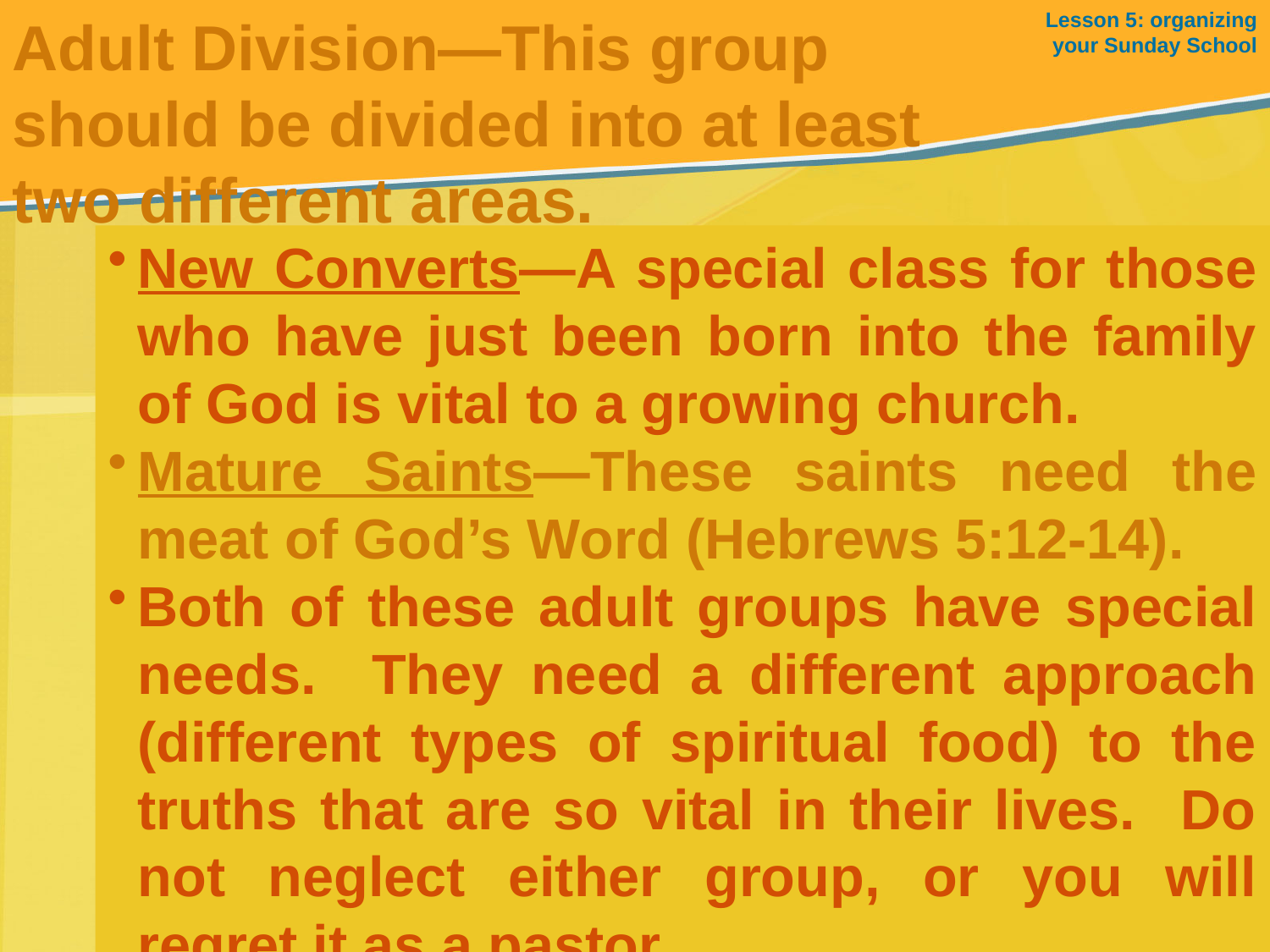

Adult Division—This group should be divided into at least two different areas.
Lesson 5: organizing your Sunday School
New Converts—A special class for those who have just been born into the family of God is vital to a growing church.
Mature Saints—These saints need the meat of God’s Word (Hebrews 5:12-14).
Both of these adult groups have special needs.  They need a different approach (different types of spiritual food) to the truths that are so vital in their lives.  Do not neglect either group, or you will regret it as a pastor.